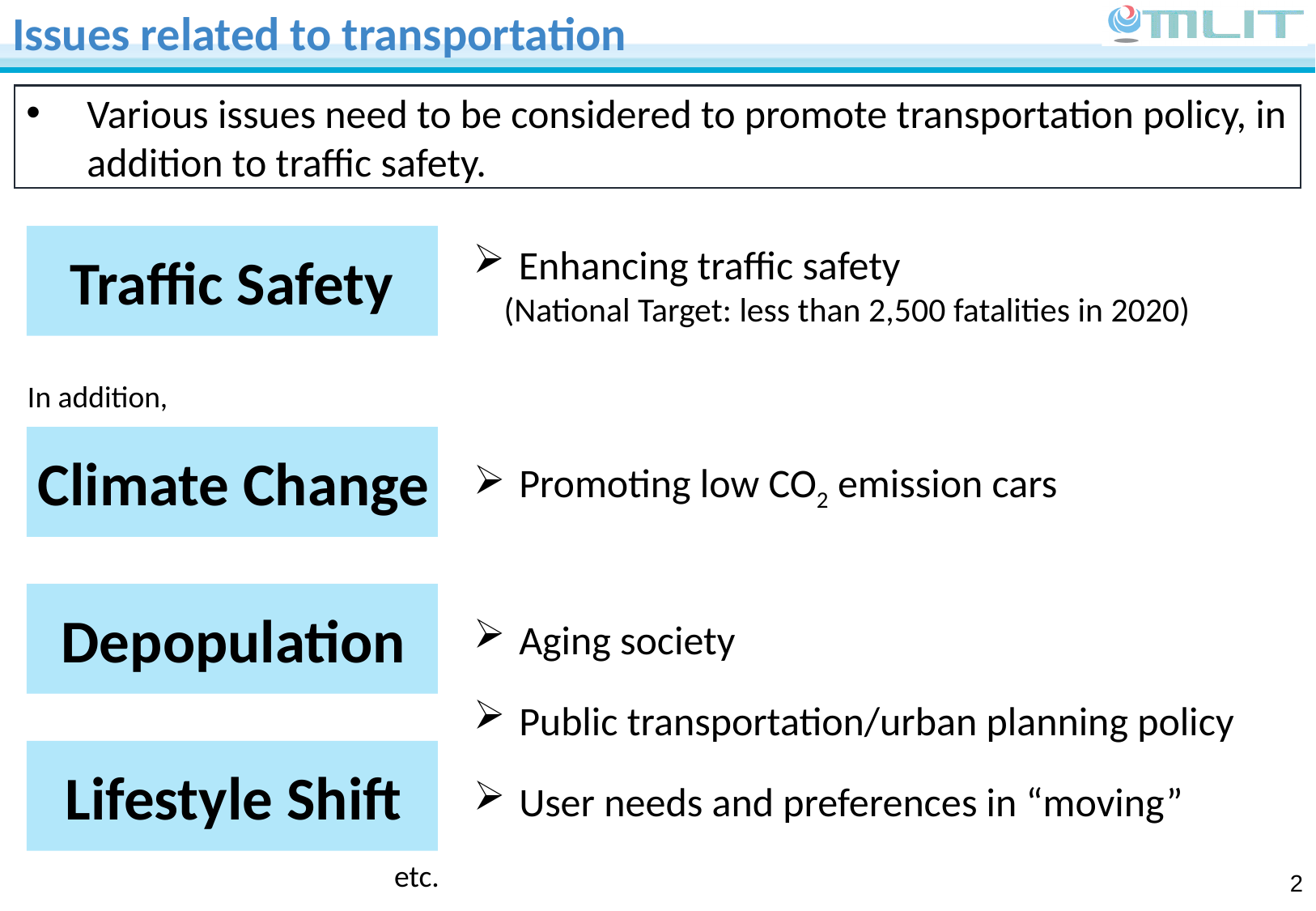

# Issues related to transportation
Various issues need to be considered to promote transportation policy, in addition to traffic safety.

Enhancing traffic safety
    (National Target: less than 2,500 fatalities in 2020)
Traffic Safety
In addition,

Climate Change
Promoting low CO2 emission cars

Depopulation
Aging society

Public transportation/urban planning policy

User needs and preferences in “moving”

Lifestyle Shift
etc.
2